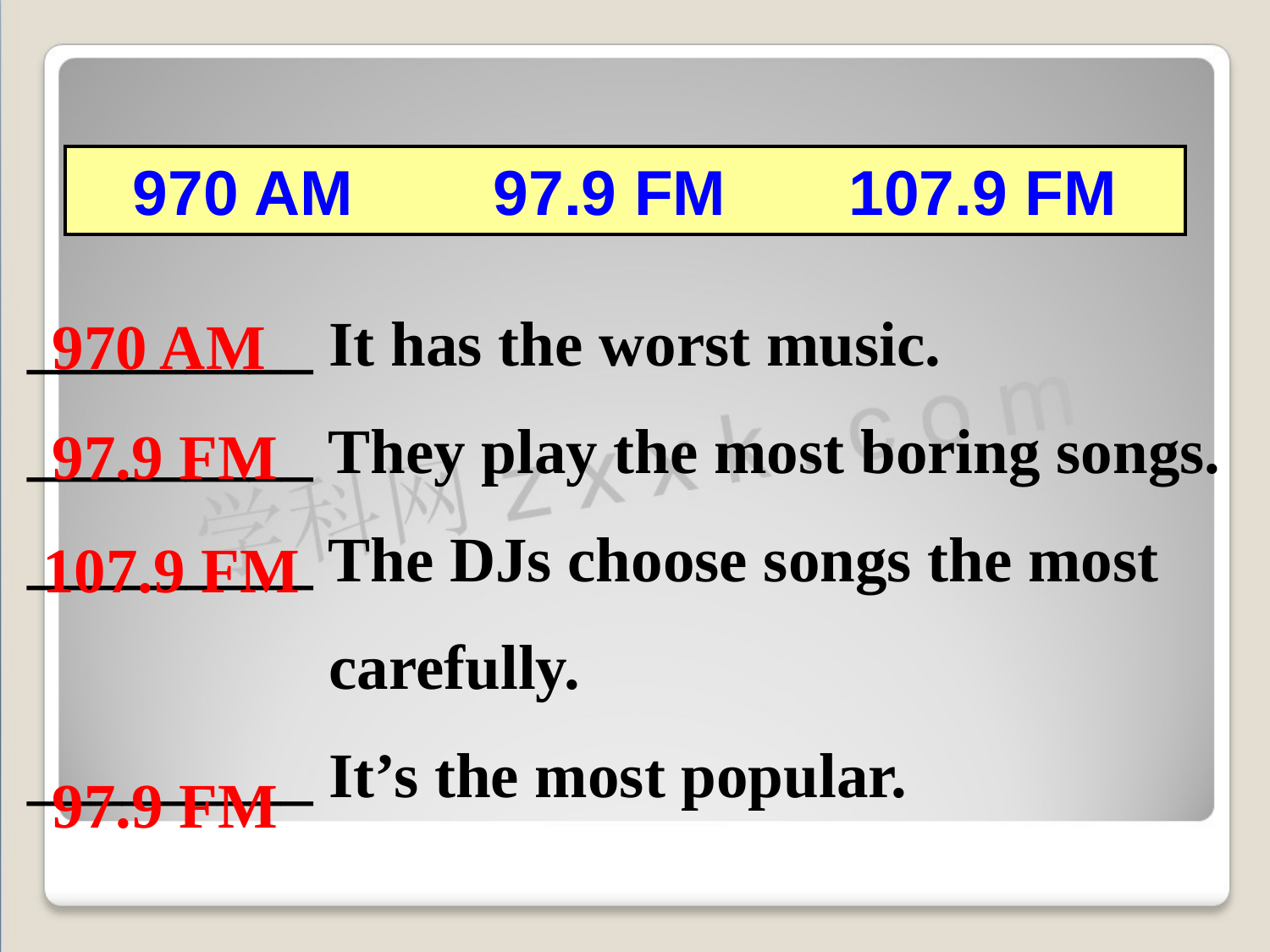

970 AM        97.9 FM       107.9 FM
_________ It has the worst music.
_________ They play the most boring songs.
_________ The DJs choose songs the most
                   carefully.
_________ It’s the most popular.
970 AM
97.9 FM
107.9 FM
97.9 FM